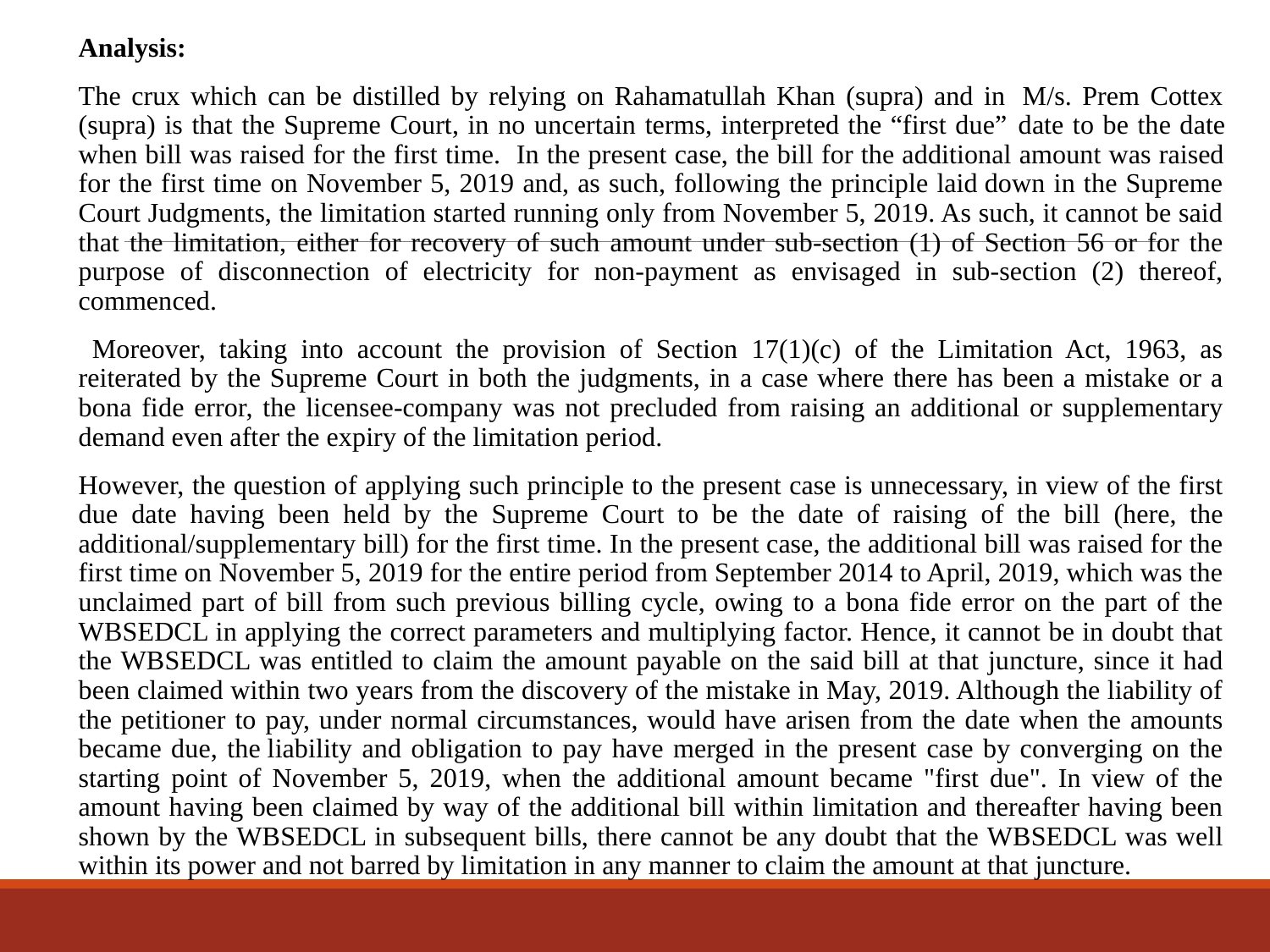

Analysis:
The crux which can be distilled by relying on Rahamatullah Khan (supra) and in  M/s. Prem Cottex (supra) is that the Supreme Court, in no uncertain terms, interpreted the “first due” date to be the date when bill was raised for the first time.  In the present case, the bill for the additional amount was raised for the first time on November 5, 2019 and, as such, following the principle laid down in the Supreme Court Judgments, the limitation started running only from November 5, 2019. As such, it cannot be said that the limitation, either for recovery of such amount under sub-section (1) of Section 56 or for the purpose of disconnection of electricity for non-payment as envisaged in sub-section (2) thereof, commenced.
 Moreover, taking into account the provision of Section 17(1)(c) of the Limitation Act, 1963, as reiterated by the Supreme Court in both the judgments, in a case where there has been a mistake or a bona fide error, the licensee-company was not precluded from raising an additional or supplementary demand even after the expiry of the limitation period.
However, the question of applying such principle to the present case is unnecessary, in view of the first due date having been held by the Supreme Court to be the date of raising of the bill (here, the additional/supplementary bill) for the first time. In the present case, the additional bill was raised for the first time on November 5, 2019 for the entire period from September 2014 to April, 2019, which was the unclaimed part of bill from such previous billing cycle, owing to a bona fide error on the part of the WBSEDCL in applying the correct parameters and multiplying factor. Hence, it cannot be in doubt that the WBSEDCL was entitled to claim the amount payable on the said bill at that juncture, since it had been claimed within two years from the discovery of the mistake in May, 2019. Although the liability of the petitioner to pay, under normal circumstances, would have arisen from the date when the amounts became due, the liability and obligation to pay have merged in the present case by converging on the starting point of November 5, 2019, when the additional amount became "first due". In view of the amount having been claimed by way of the additional bill within limitation and thereafter having been shown by the WBSEDCL in subsequent bills, there cannot be any doubt that the WBSEDCL was well within its power and not barred by limitation in any manner to claim the amount at that juncture.